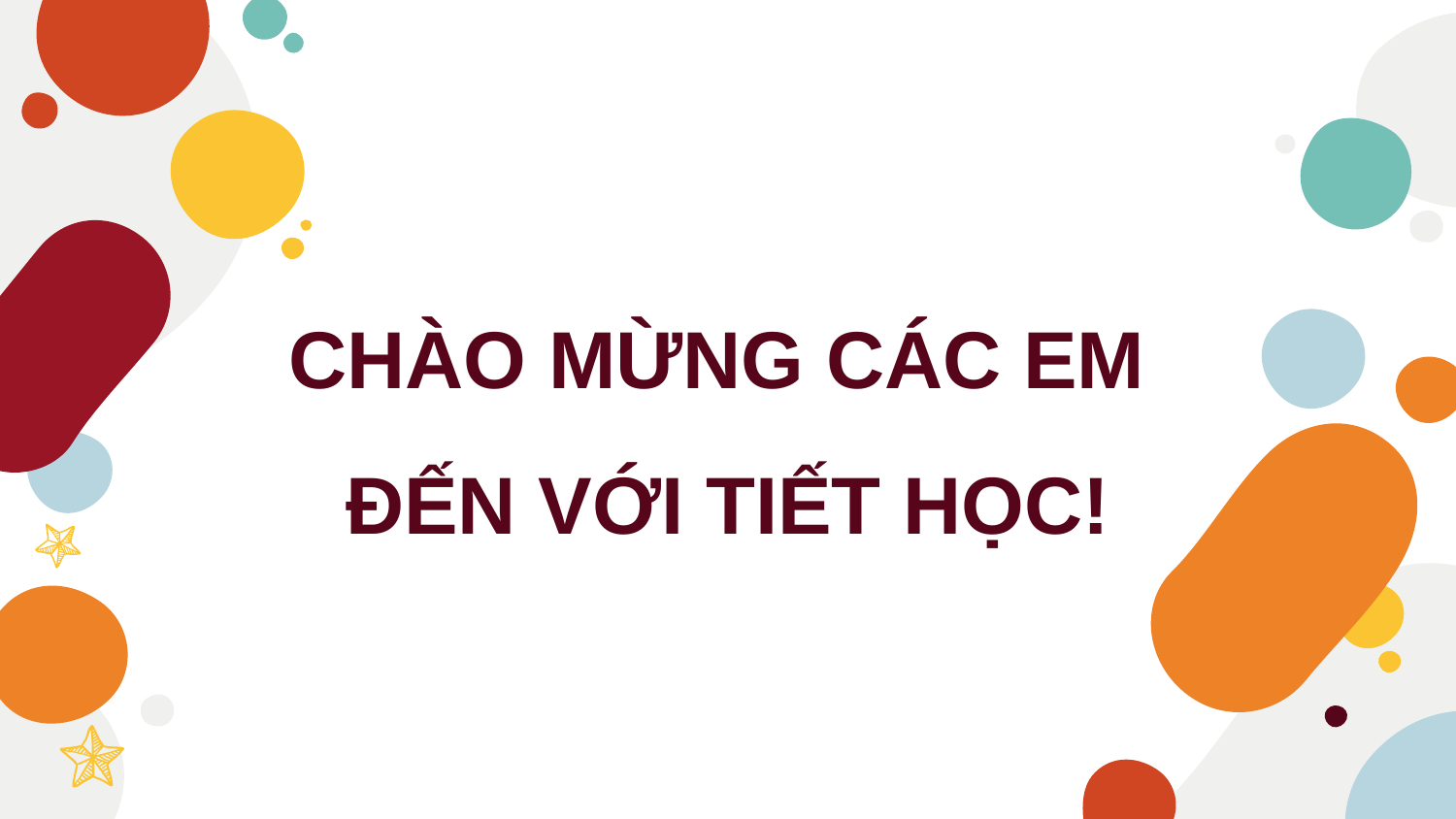

CHÀO MỪNG CÁC EM
ĐẾN VỚI TIẾT HỌC!